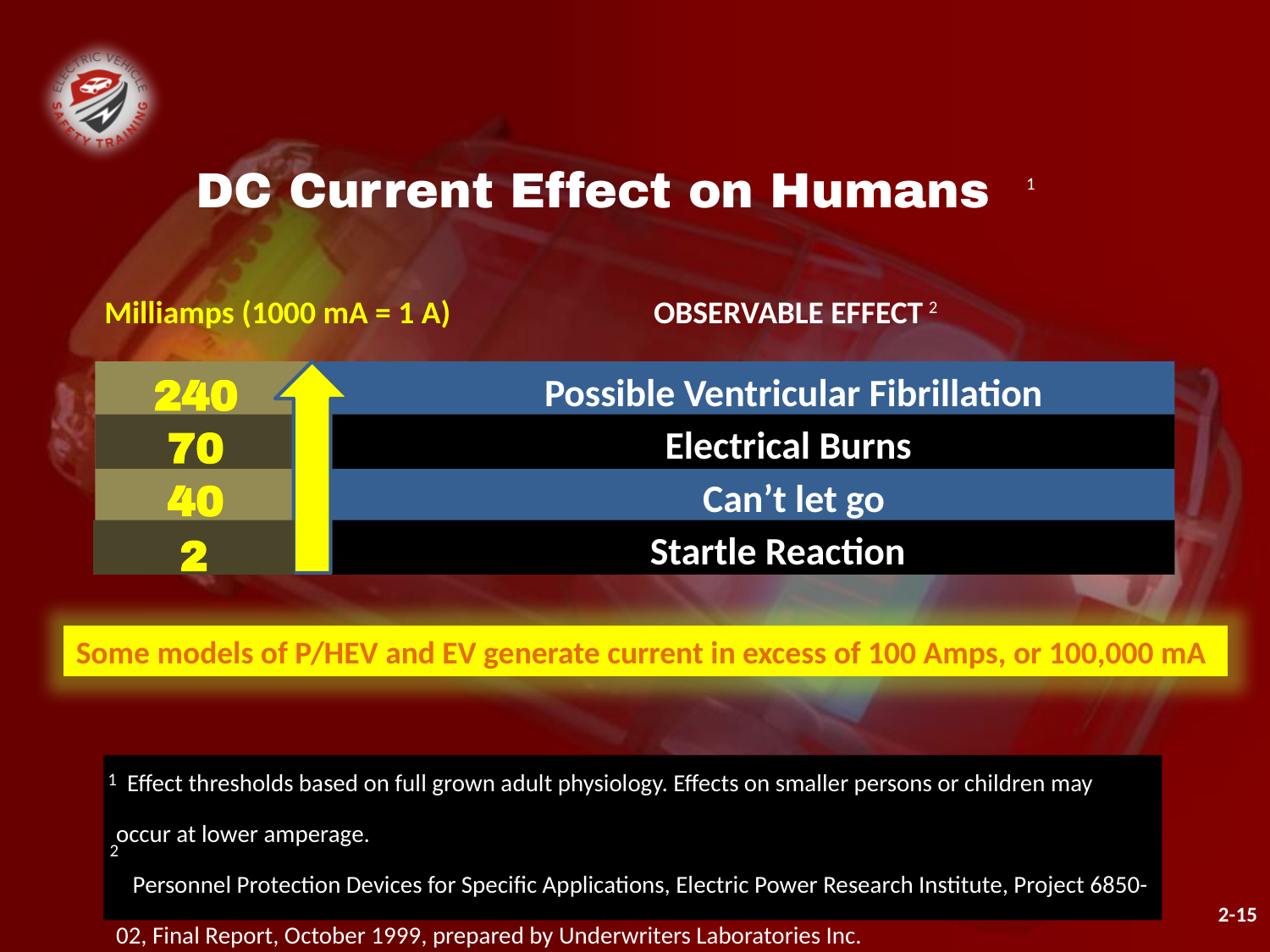

DC Current Effect on Humans
1

OBSERVABLE EFFECT
 Milliamps (1000 mA = 1 A)

2

240

Possible Ventricular Fibrillation

70

Electrical Burns
40
Can’t let go

2

Startle Reaction
Some models of P/HEV and EV generate current in excess of 100 Amps, or 100,000 mA

  Effect thresholds based on full grown adult physiology. Effects on smaller persons or children may occur at lower amperage.
   Personnel Protection Devices for Specific Applications, Electric Power Research Institute, Project 6850-02, Final Report, October 1999, prepared by Underwriters Laboratories Inc.

1
2
2-15